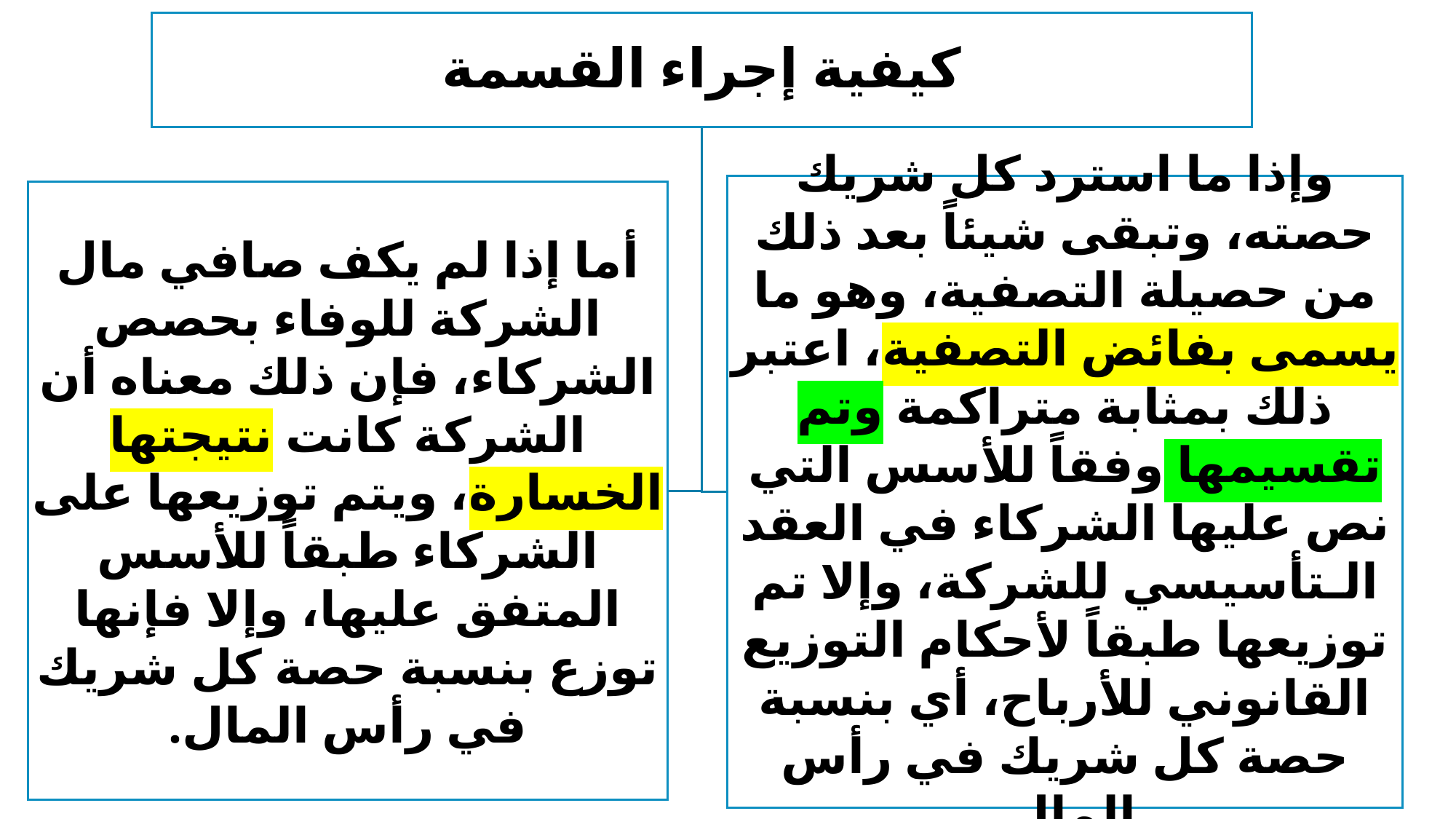

كيفية إجراء القسمة
أما إذا لم يكف صافي مال الشركة للوفاء بحصص الشركاء، فإن ذلك معناه أن الشركة كانت نتيجتها الخسارة، ويتم توزيعها على الشركاء طبقاً للأسس المتفق عليها، وإلا فإنها توزع بنسبة حصة كل شريك في رأس المال.
وإذا ما استرد كل شريك حصته، وتبقى شيئاً بعد ذلك من حصيلة التصفية، وهو ما يسمى بفائض التصفية، اعتبر ذلك بمثابة متراكمة وتم تقسيمها وفقاً للأسس التي نص عليها الشركاء في العقد الـتأسيسي للشركة، وإلا تم توزيعها طبقاً لأحكام التوزيع القانوني للأرباح، أي بنسبة حصة كل شريك في رأس المال.